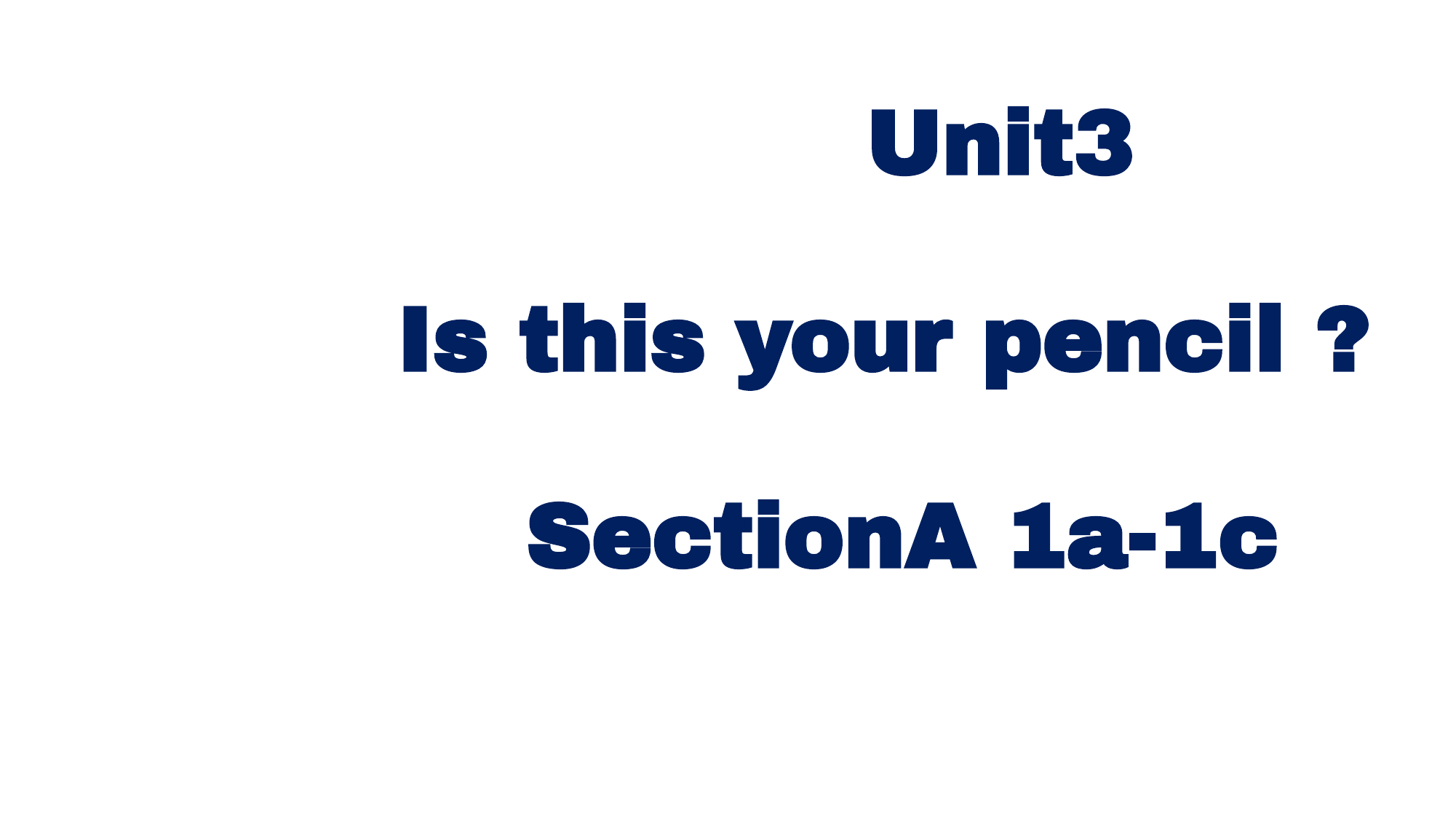

# Unit3 Is this your pencil ? SectionA 1a-1c